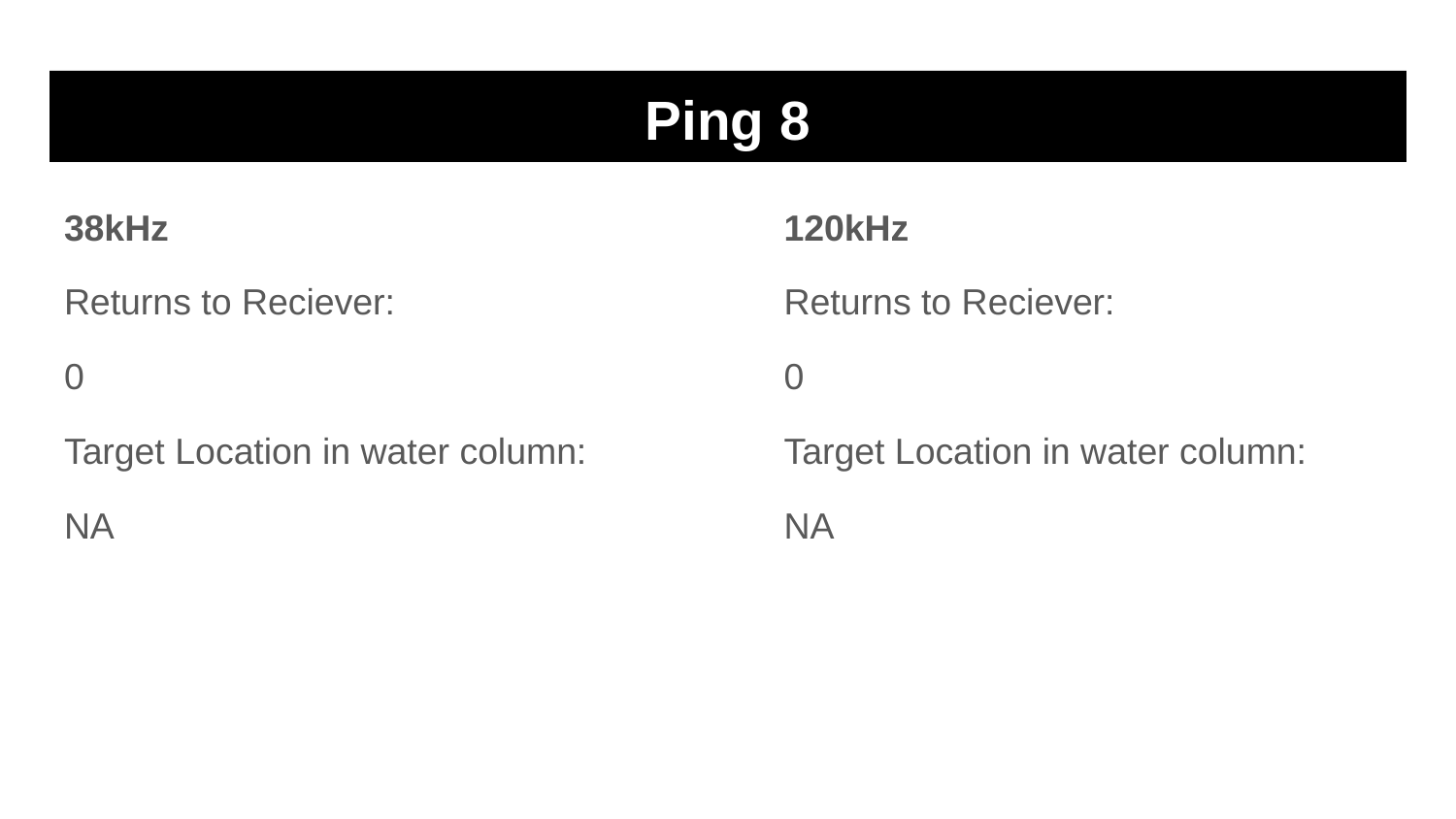

# Ping 8
38kHz
Returns to Reciever:
0
Target Location in water column:
NA
120kHz
Returns to Reciever:
0
Target Location in water column:
NA